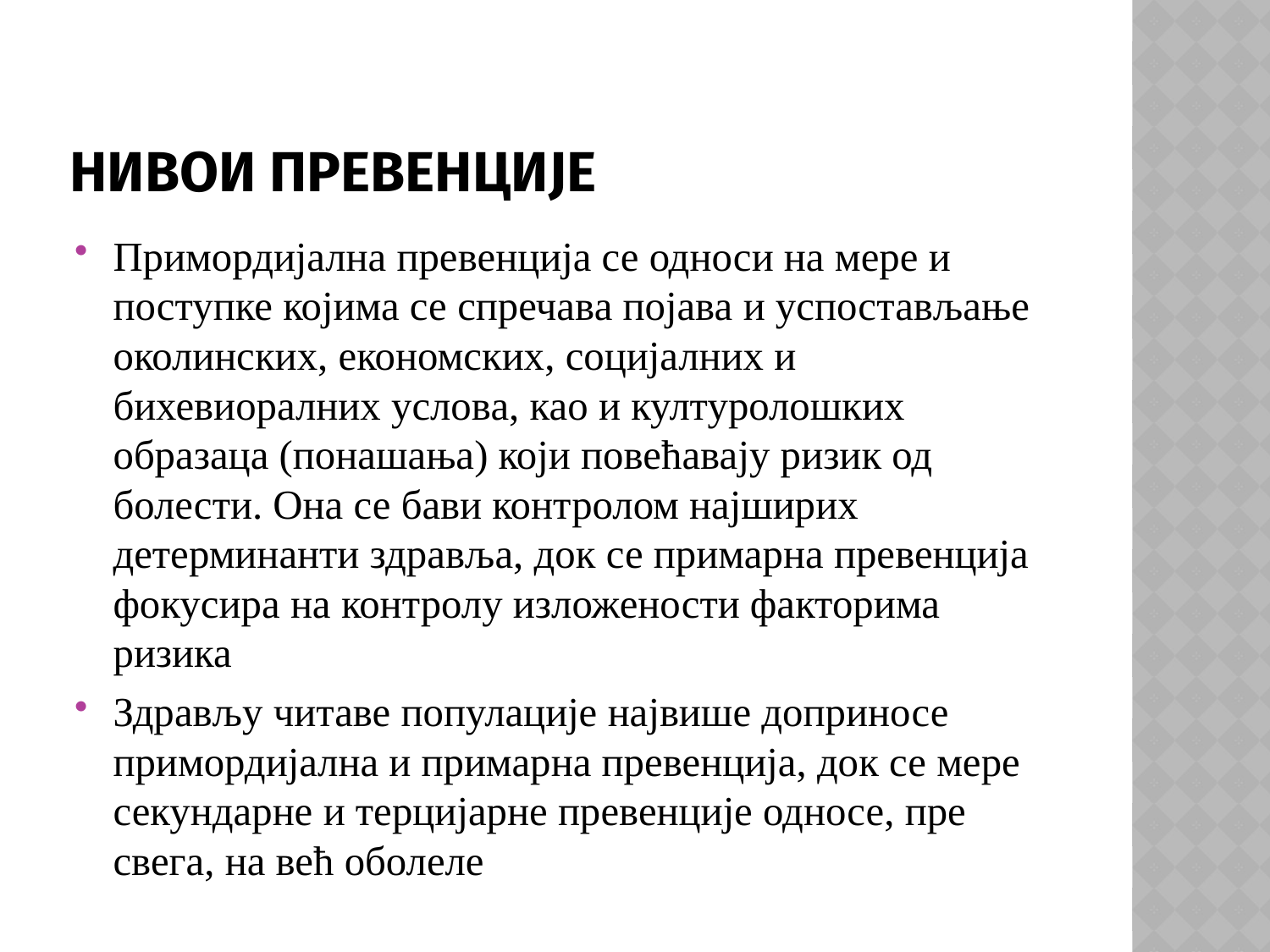

# НИВОИ ПРЕВЕНЦИЈЕ
Примордијална превенција се односи на мере и поступке којима се спречава појава и успостављање околинских, економских, социјалних и бихевиоралних услова, као и културолошких образаца (понашања) који повећавају ризик од болести. Она се бави контролом најширих детерминанти здравља, док се примарна превенција фокусира на контролу изложености факторима ризика
Здрављу читаве популације највише доприносе примордијална и примарна превенција, док се мере секундарне и терцијарне превенције односе, пре свега, на већ оболеле